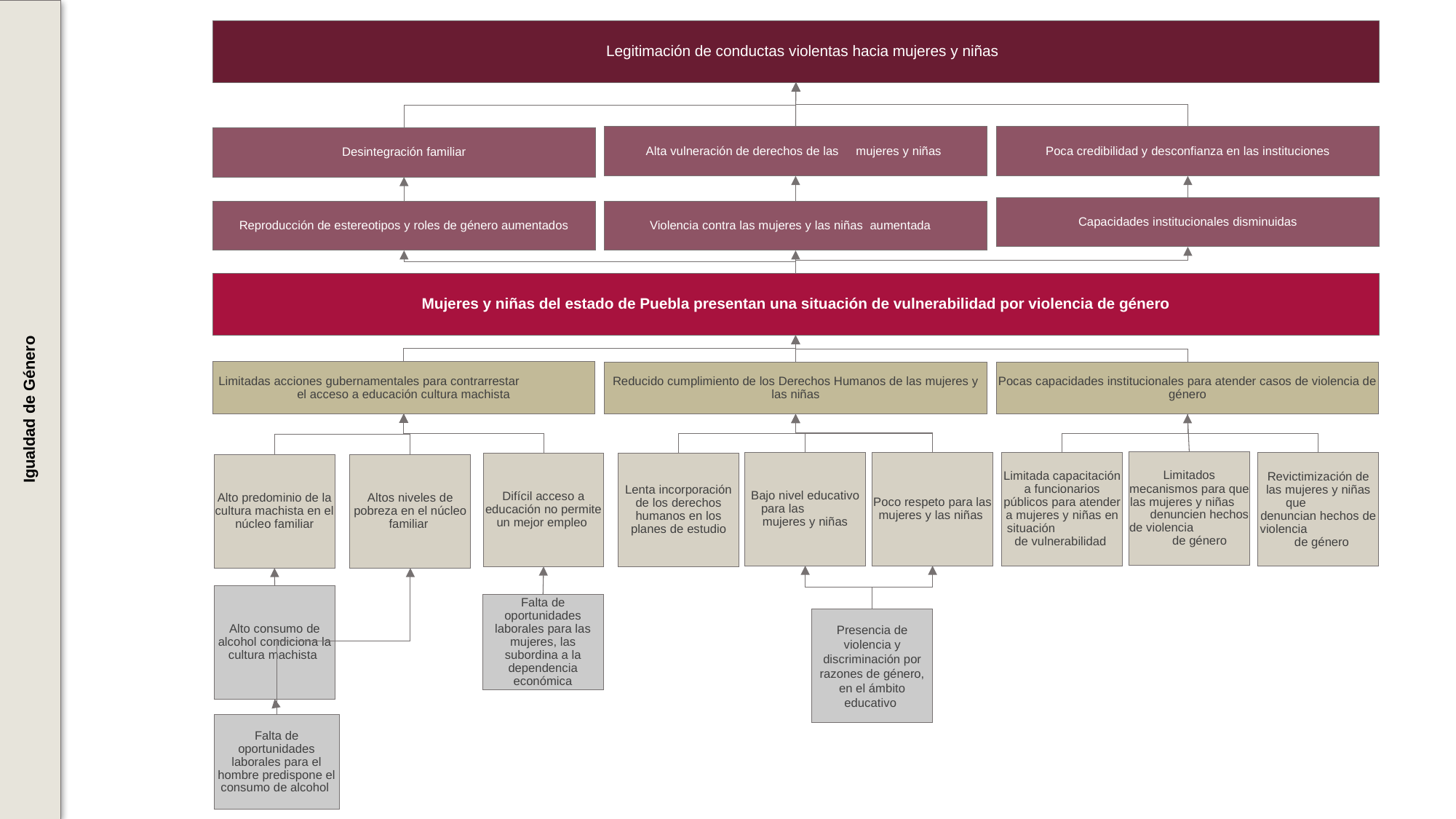

Legitimación de conductas violentas hacia mujeres y niñas
Alta vulneración de derechos de las     mujeres y niñas
Poca credibilidad y desconfianza en las instituciones
Desintegración familiar
Capacidades institucionales disminuidas
Reproducción de estereotipos y roles de género aumentados
Violencia contra las mujeres y las niñas  aumentada
Mujeres y niñas del estado de Puebla presentan una situación de vulnerabilidad por violencia de género
Limitadas acciones gubernamentales para contrarrestar                     el acceso a educación cultura machista
Reducido cumplimiento de los Derechos Humanos de las mujeres y las niñas
Pocas capacidades institucionales para atender casos de violencia de género
Igualdad de Género
Limitados mecanismos para que las mujeres y niñas           denuncien hechos de violencia                       de género
Limitada capacitación a funcionarios públicos para atender a mujeres y niñas en situación                   de vulnerabilidad

Revictimización de las mujeres y niñas que              denuncian hechos de violencia                       de género

Bajo nivel educativo para las              mujeres y niñas
Poco respeto para las mujeres y las niñas
Difícil acceso a educación no permite un mejor empleo
Lenta incorporación de los derechos humanos en los planes de estudio
Altos niveles de pobreza en el núcleo familiar
Alto predominio de la cultura machista en el núcleo familiar
Alto consumo de alcohol condiciona la cultura machista
Falta de oportunidades laborales para las mujeres, las subordina a la dependencia económica
Presencia de violencia y discriminación por razones de género, en el ámbito educativo
Falta de oportunidades laborales para el hombre predispone el consumo de alcohol